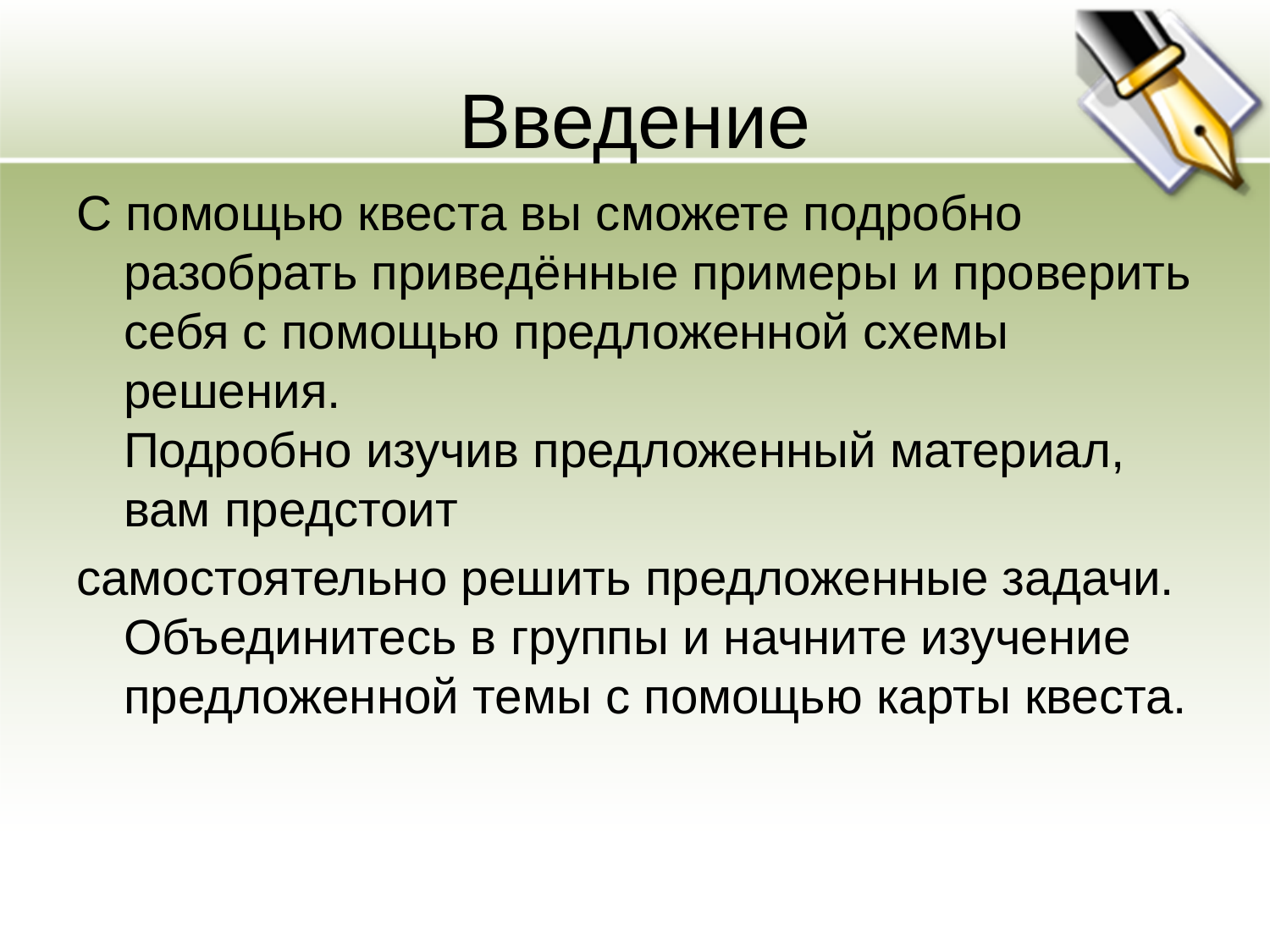

# Введение
С помощью квеста вы сможете подробно разобрать приведённые примеры и проверить себя с помощью предложенной схемы решения.
Подробно изучив предложенный материал, вам предстоит
самостоятельно решить предложенные задачи.
Объединитесь в группы и начните изучение предложенной темы с помощью карты квеста.